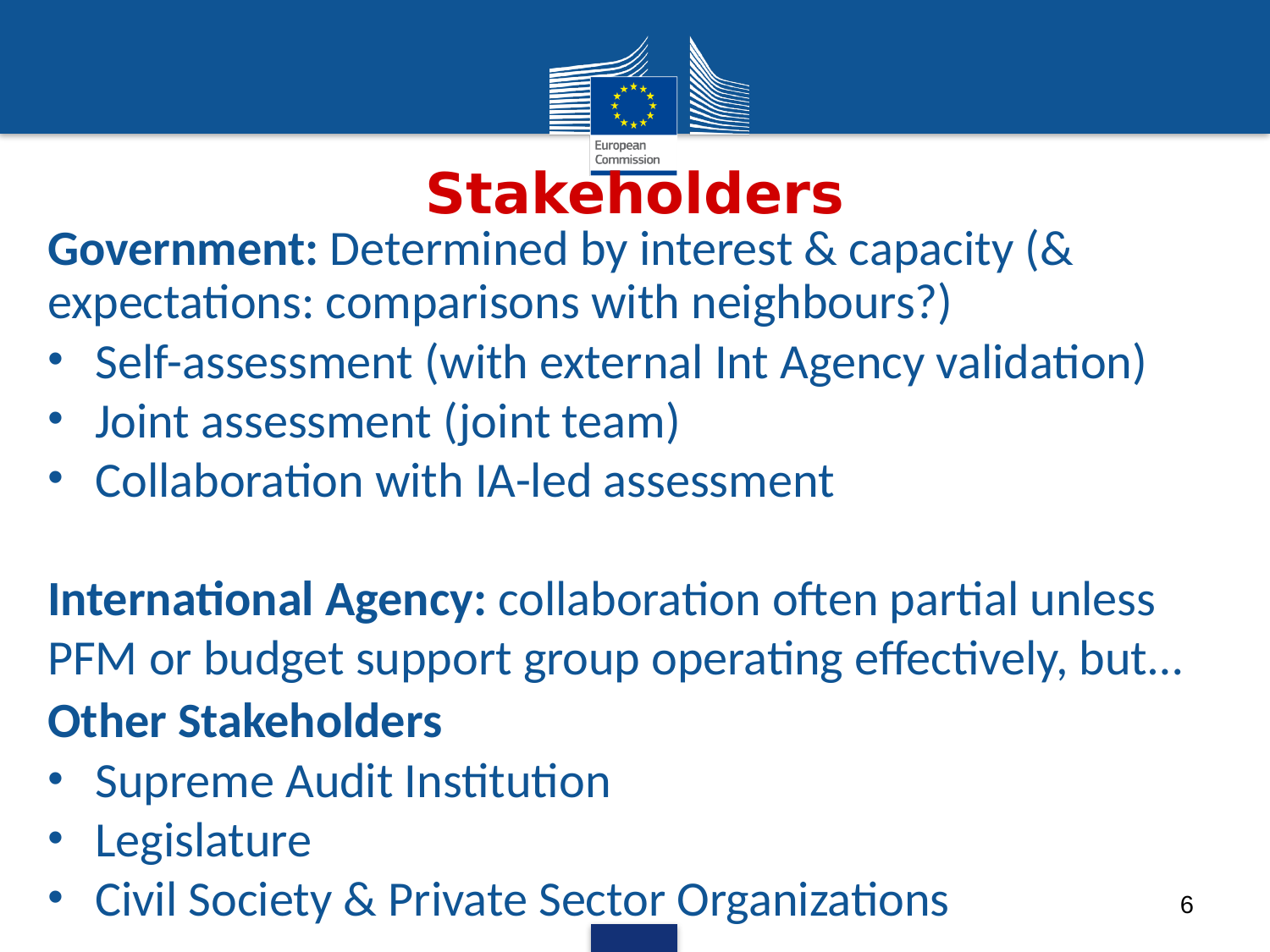

# Stakeholders
Government: Determined by interest & capacity (& expectations: comparisons with neighbours?)
Self-assessment (with external Int Agency validation)
Joint assessment (joint team)
Collaboration with IA-led assessment

International Agency: collaboration often partial unless PFM or budget support group operating effectively, but…
Other Stakeholders
Supreme Audit Institution
Legislature
Civil Society & Private Sector Organizations

6